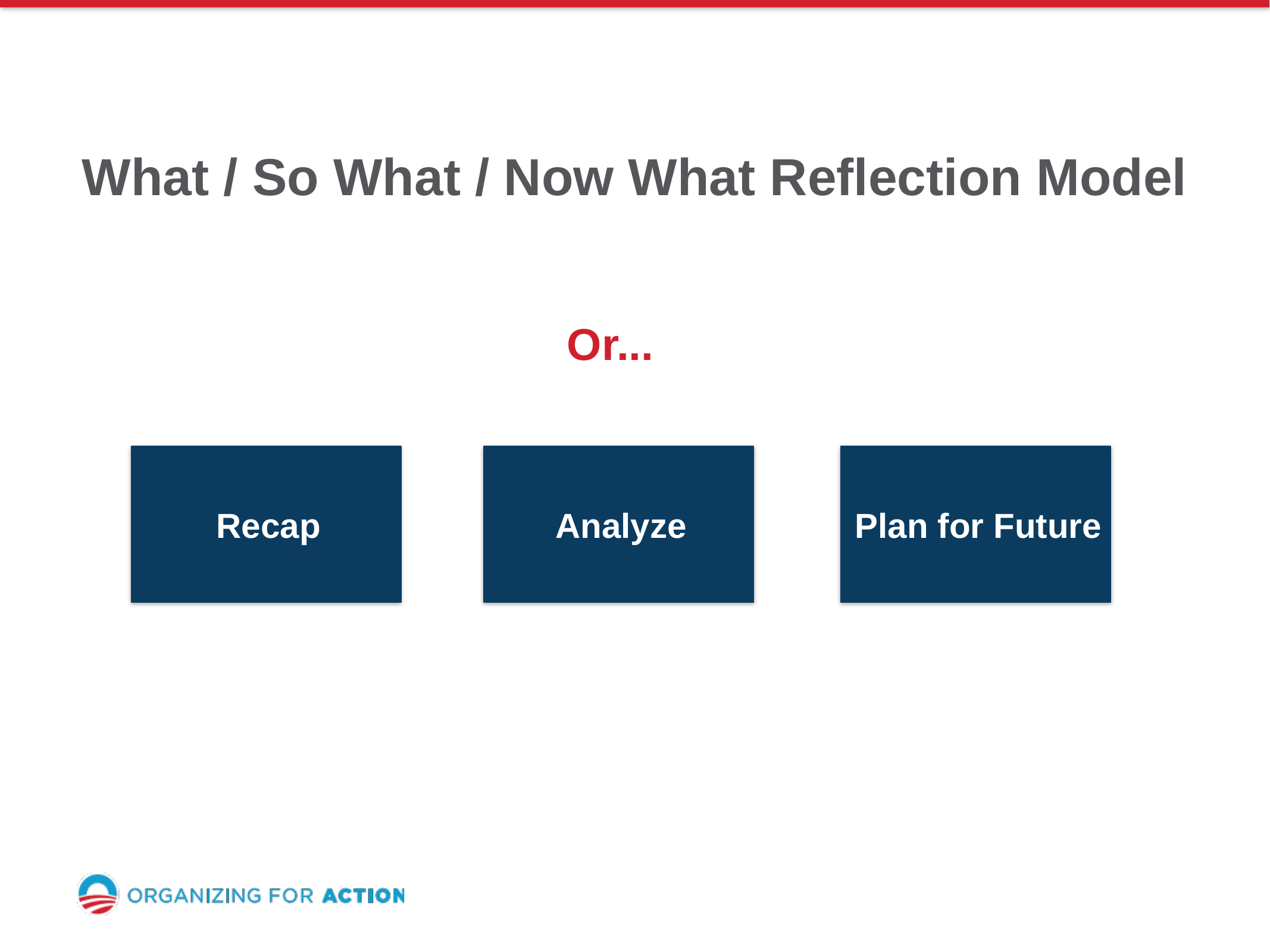

# What / So What / Now What Reflection Model
Or...
Recap
Analyze
Plan for Future